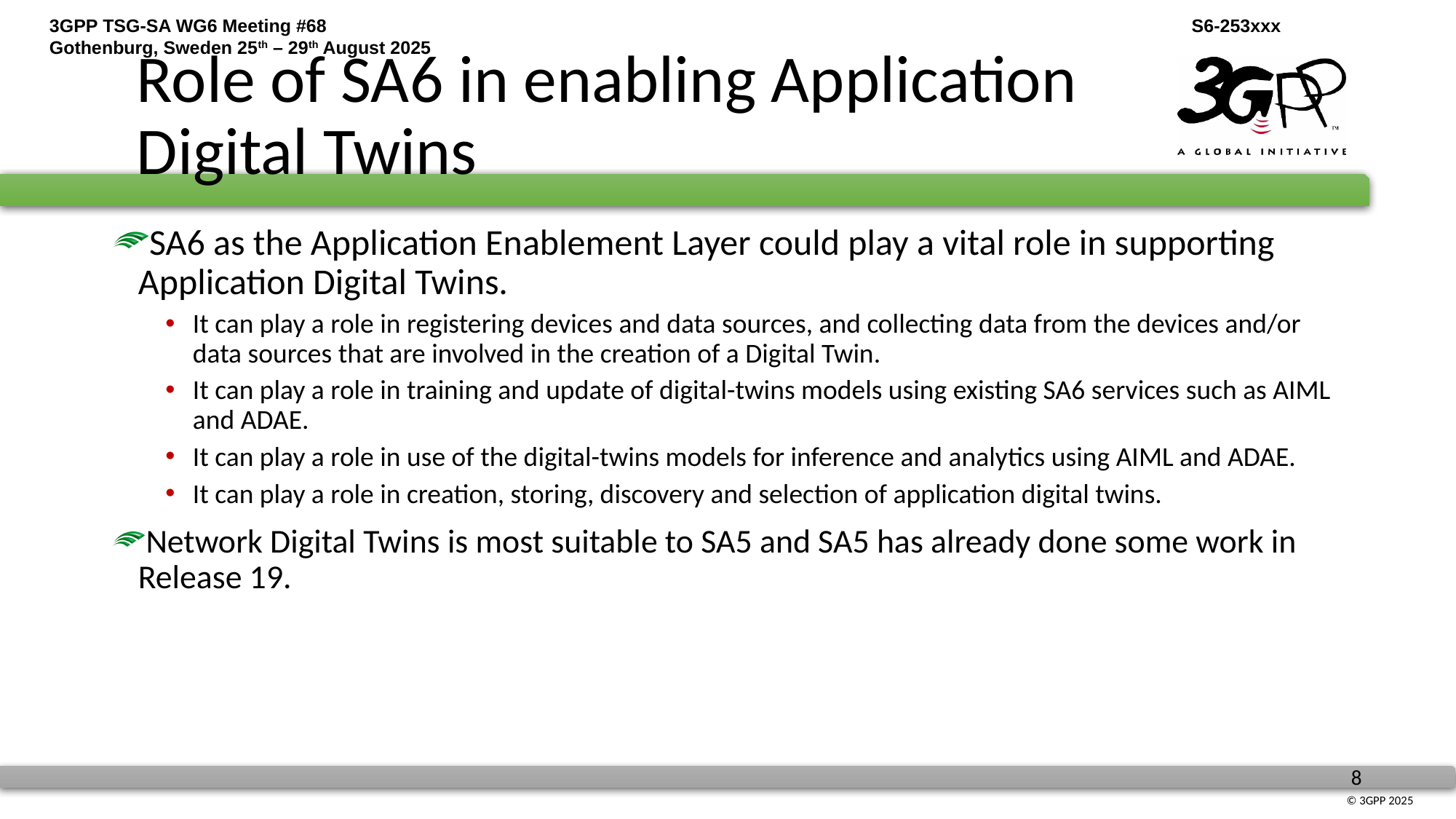

# Role of SA6 in enabling Application Digital Twins
SA6 as the Application Enablement Layer could play a vital role in supporting Application Digital Twins.
It can play a role in registering devices and data sources, and collecting data from the devices and/or data sources that are involved in the creation of a Digital Twin.
It can play a role in training and update of digital-twins models using existing SA6 services such as AIML and ADAE.
It can play a role in use of the digital-twins models for inference and analytics using AIML and ADAE.
It can play a role in creation, storing, discovery and selection of application digital twins.
Network Digital Twins is most suitable to SA5 and SA5 has already done some work in Release 19.